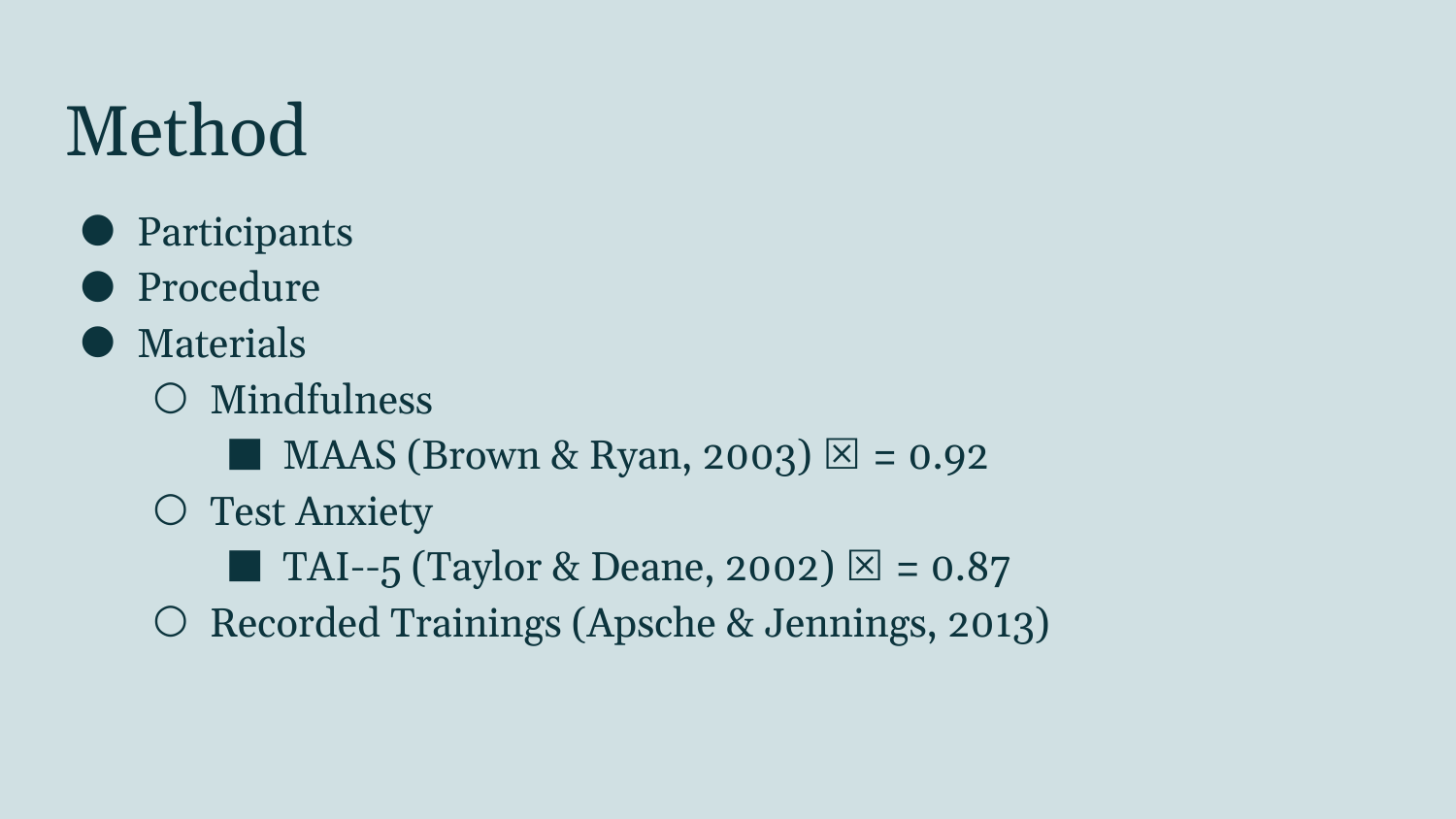

# Method
Participants
Procedure
Materials
Mindfulness
MAAS (Brown & Ryan, 2003) 𝛼 = 0.92
Test Anxiety
TAI--5 (Taylor & Deane, 2002) 𝛼 = 0.87
Recorded Trainings (Apsche & Jennings, 2013)